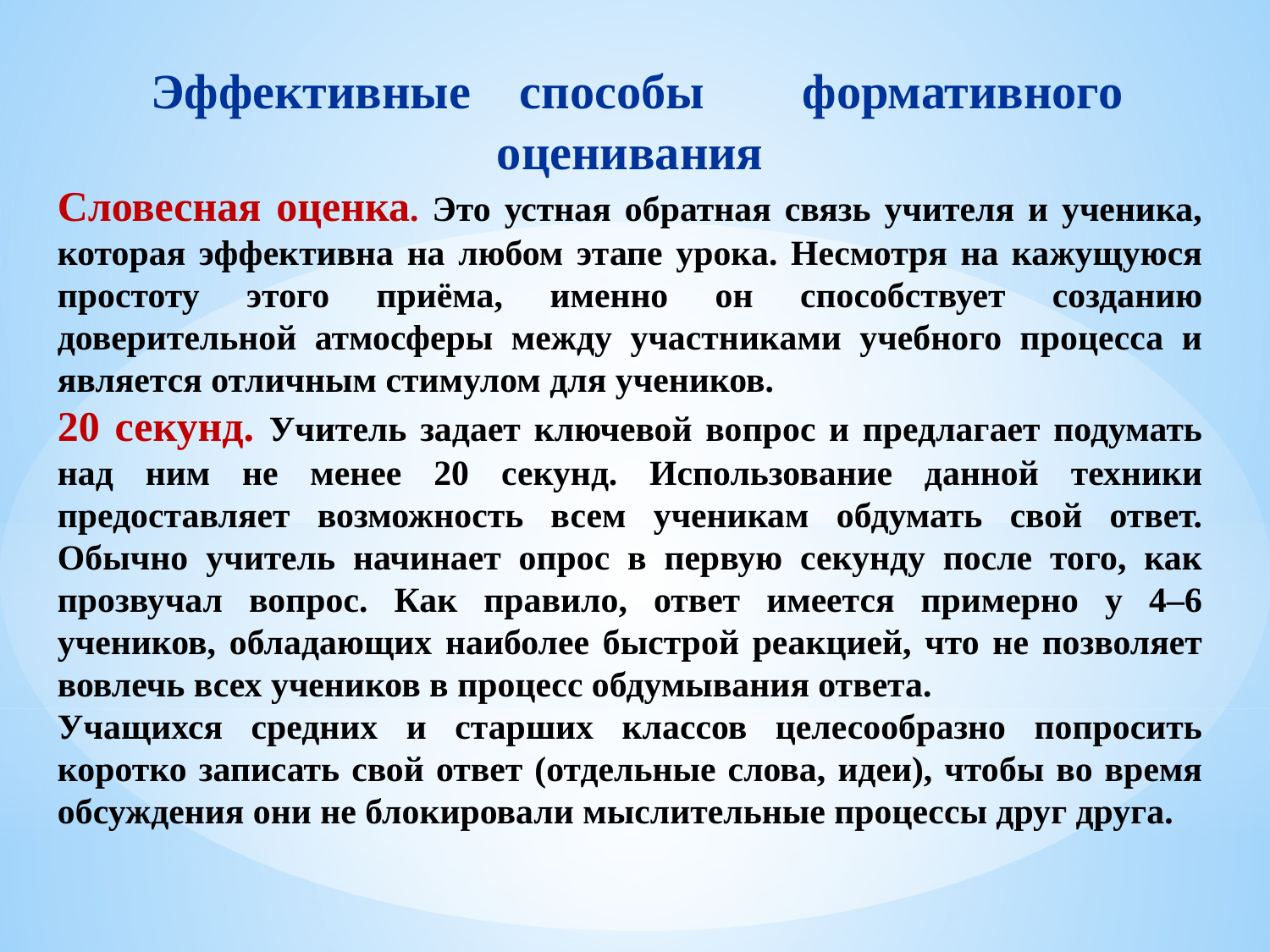

Эффективные    способы        формативного оценивания
Словесная оценка. Это устная обратная связь учителя и ученика, которая эффективна на любом этапе урока. Несмотря на кажущуюся простоту этого приёма, именно он способствует созданию доверительной атмосферы между участниками учебного процесса и является отличным стимулом для учеников.
20 секунд. Учитель задает ключевой вопрос и предлагает подумать над ним не менее 20 секунд. Использование данной техники предоставляет возможность всем ученикам обдумать свой ответ. Обычно учитель начинает опрос в первую секунду после того, как прозвучал вопрос. Как правило, ответ имеется примерно у 4–6 учеников, обладающих наиболее быстрой реакцией, что не позволяет вовлечь всех учеников в процесс обдумывания ответа.
Учащихся средних и старших классов целесообразно попросить коротко записать свой ответ (отдельные слова, идеи), чтобы во время обсуждения они не блокировали мыслительные процессы друг друга.